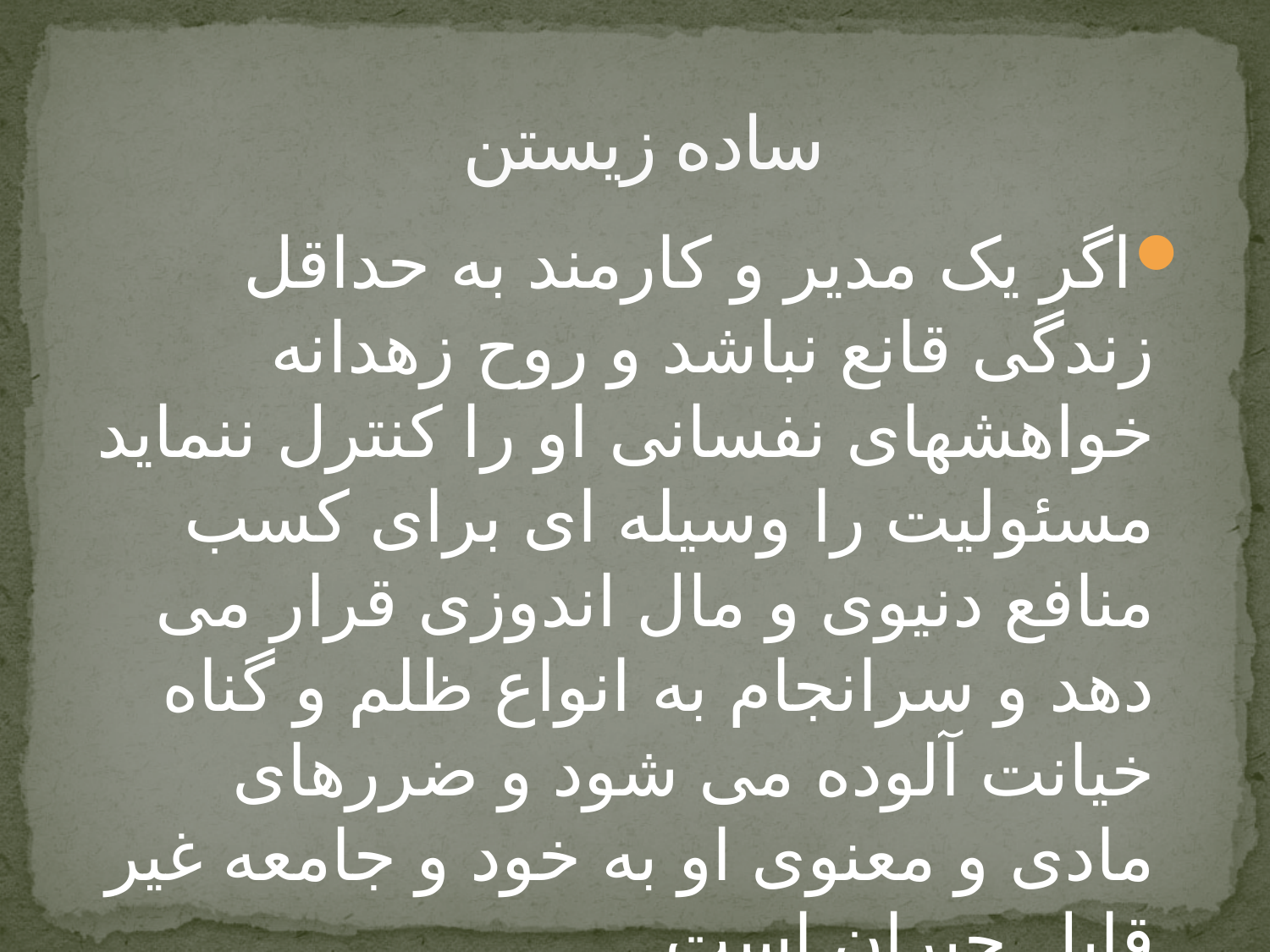

# ساده زیستن
اگر یک مدیر و کارمند به حداقل زندگی قانع نباشد و روح زهدانه خواهشهای نفسانی او را کنترل ننماید مسئولیت را وسیله ای برای کسب منافع دنیوی و مال اندوزی قرار می دهد و سرانجام به انواع ظلم و گناه خیانت آلوده می شود و ضررهای مادی و معنوی او به خود و جامعه غیر قابل جبران است .